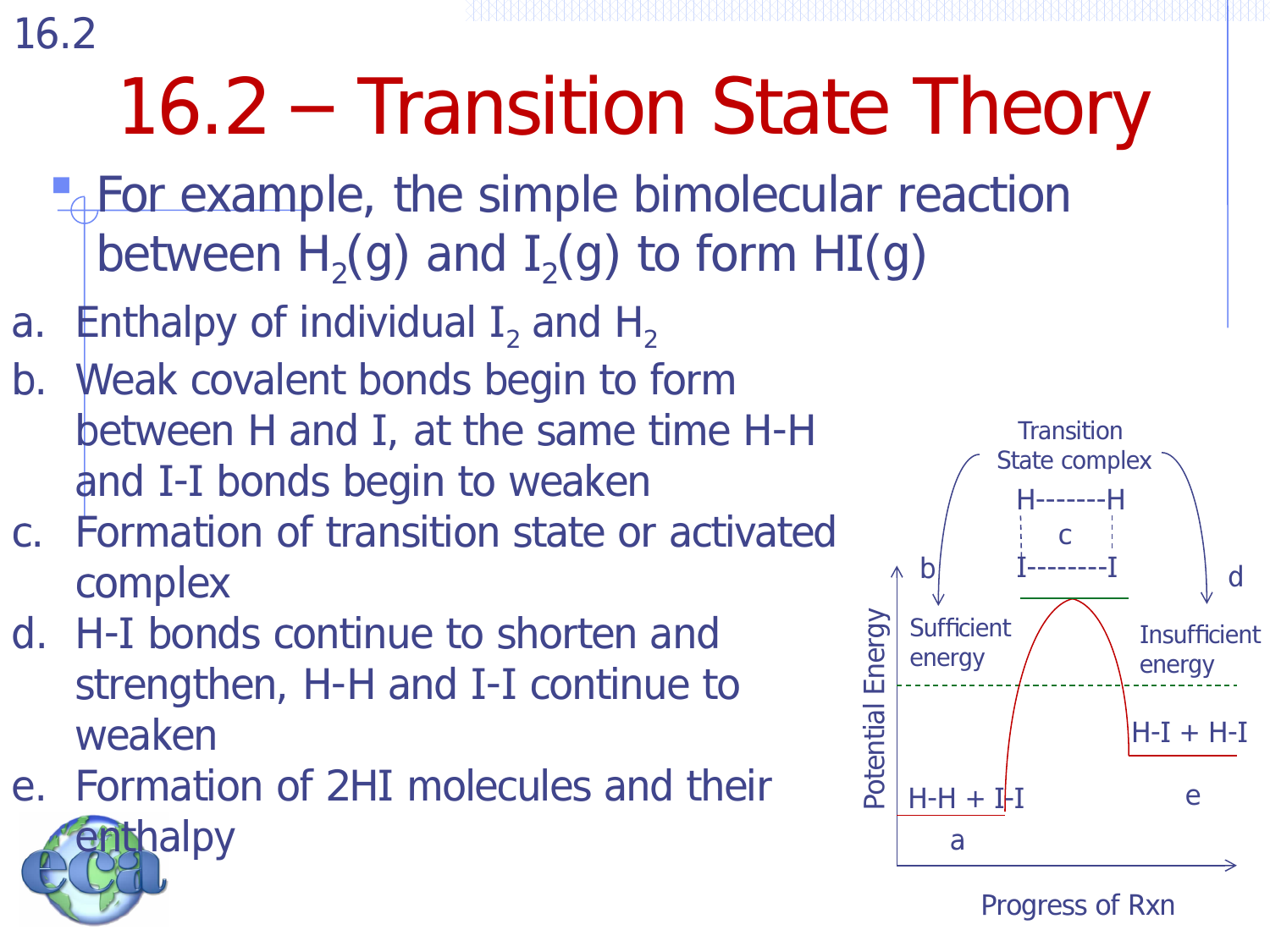

# 16.2 – Transition State Theory
For example, the simple bimolecular reaction between H2(g) and I2(g) to form HI(g)

Enthalpy of individual I2 and H2
Weak covalent bonds begin to form between H and I, at the same time H-H and I-I bonds begin to weaken
Formation of transition state or activated complex
H-I bonds continue to shorten and strengthen, H-H and I-I continue to weaken
Formation of 2HI molecules and their 	enthalpy
Transition
State complex

H-------H

I--------I
c
b
d

Sufficient
energy
Insufficient
energy
Potential Energy
H-I + H-I
e
H-H + I-I
a
Progress of Rxn